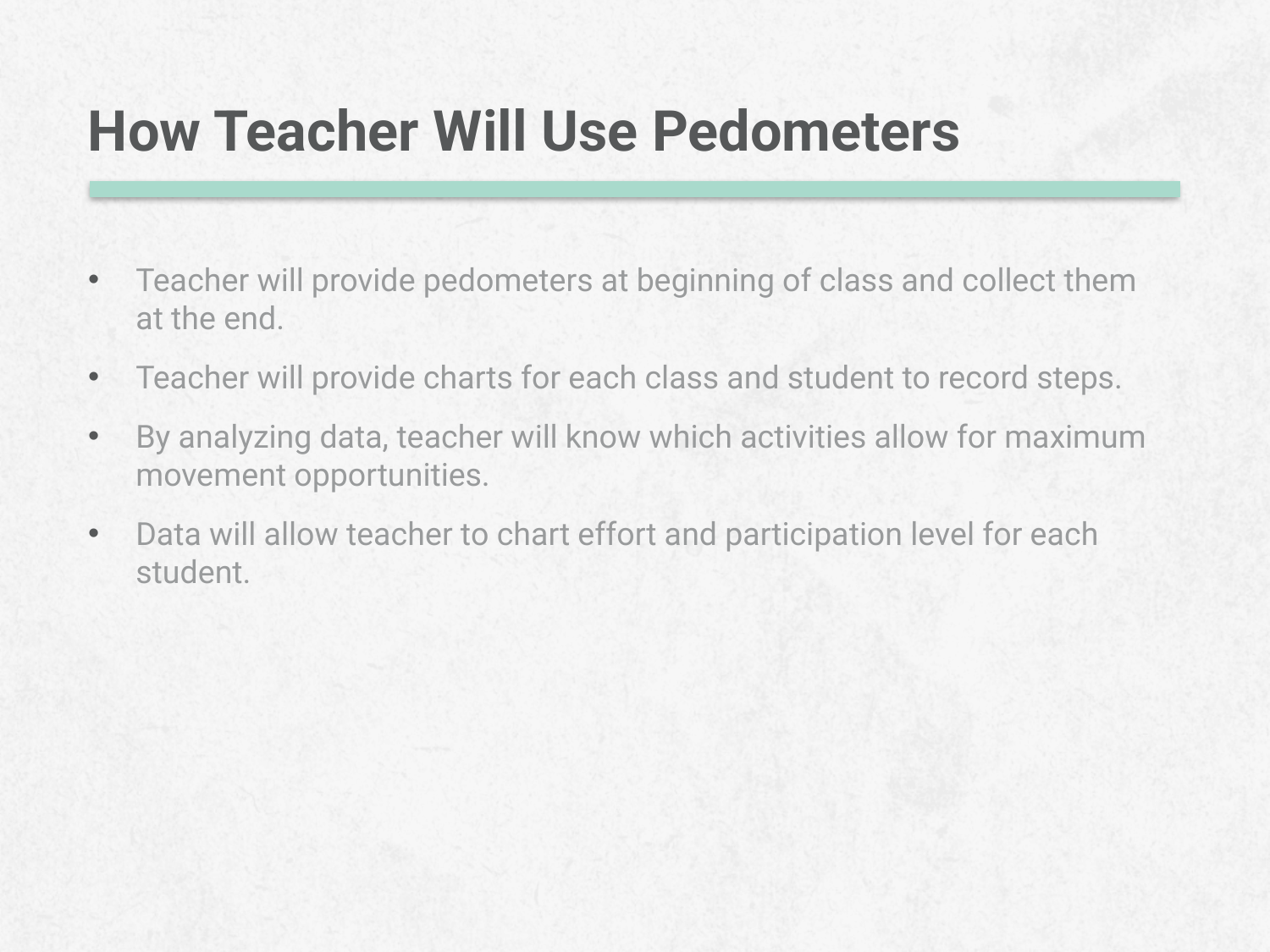

# How Teacher Will Use Pedometers
Teacher will provide pedometers at beginning of class and collect them at the end.
Teacher will provide charts for each class and student to record steps.
By analyzing data, teacher will know which activities allow for maximum movement opportunities.
Data will allow teacher to chart effort and participation level for each student.